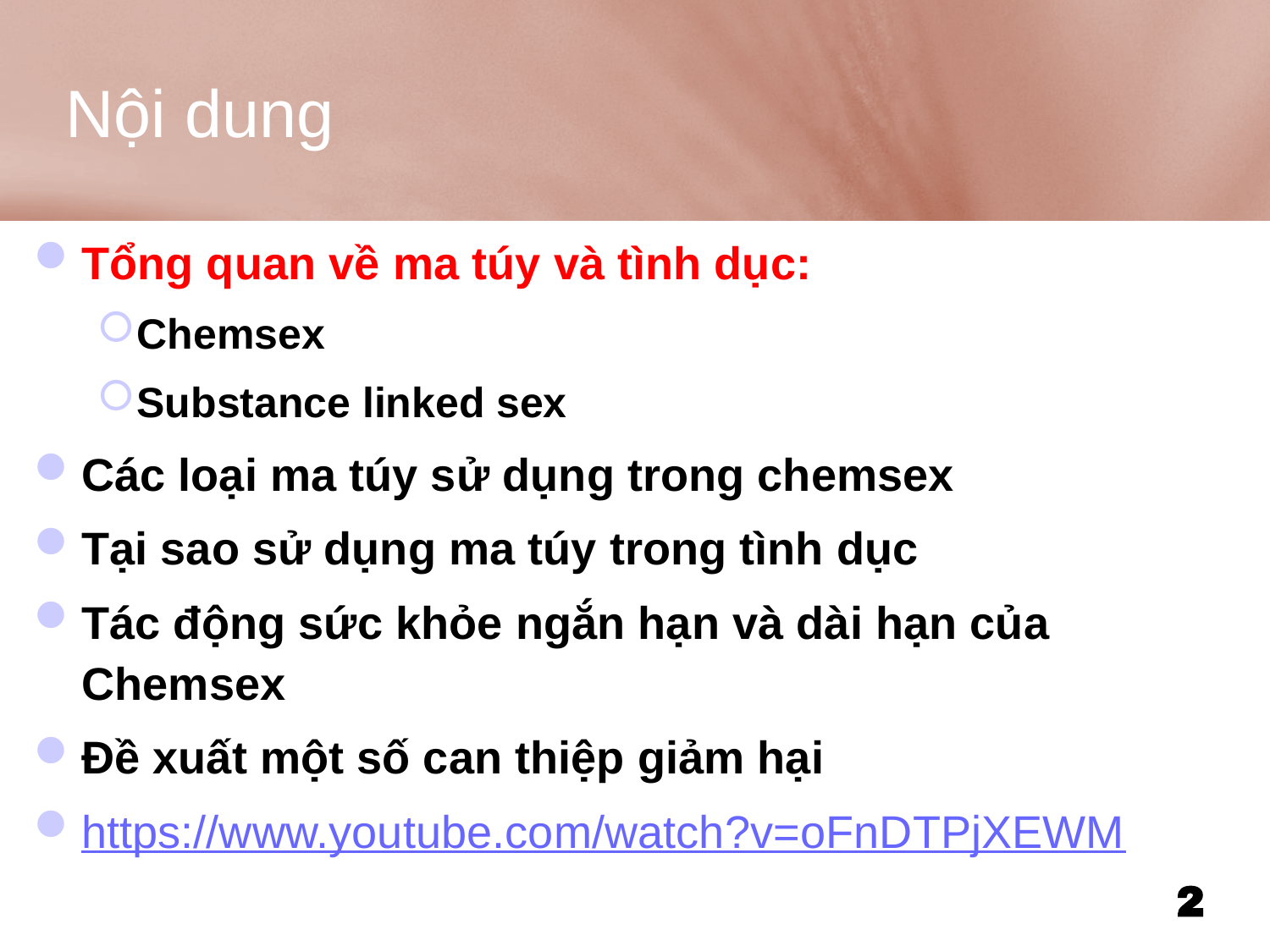

# Nội dung
Tổng quan về ma túy và tình dục:
Chemsex
Substance linked sex
Các loại ma túy sử dụng trong chemsex
Tại sao sử dụng ma túy trong tình dục
Tác động sức khỏe ngắn hạn và dài hạn của Chemsex
Đề xuất một số can thiệp giảm hại
https://www.youtube.com/watch?v=oFnDTPjXEWM

2